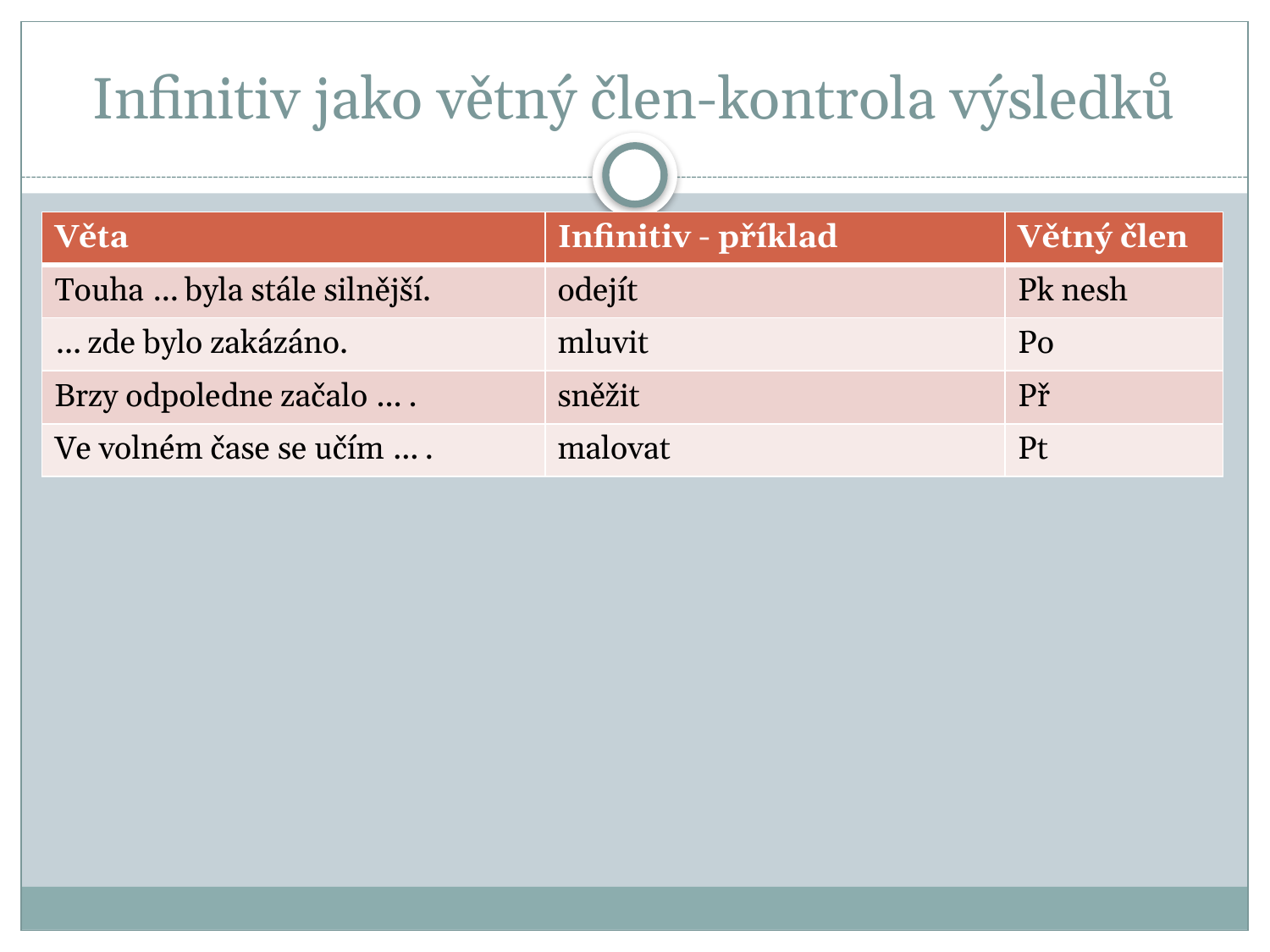

# Infinitiv jako větný člen-kontrola výsledků
| Věta | Infinitiv - příklad | Větný člen |
| --- | --- | --- |
| Touha … byla stále silnější. | odejít | Pk nesh |
| … zde bylo zakázáno. | mluvit | Po |
| Brzy odpoledne začalo … . | sněžit | Př |
| Ve volném čase se učím … . | malovat | Pt |